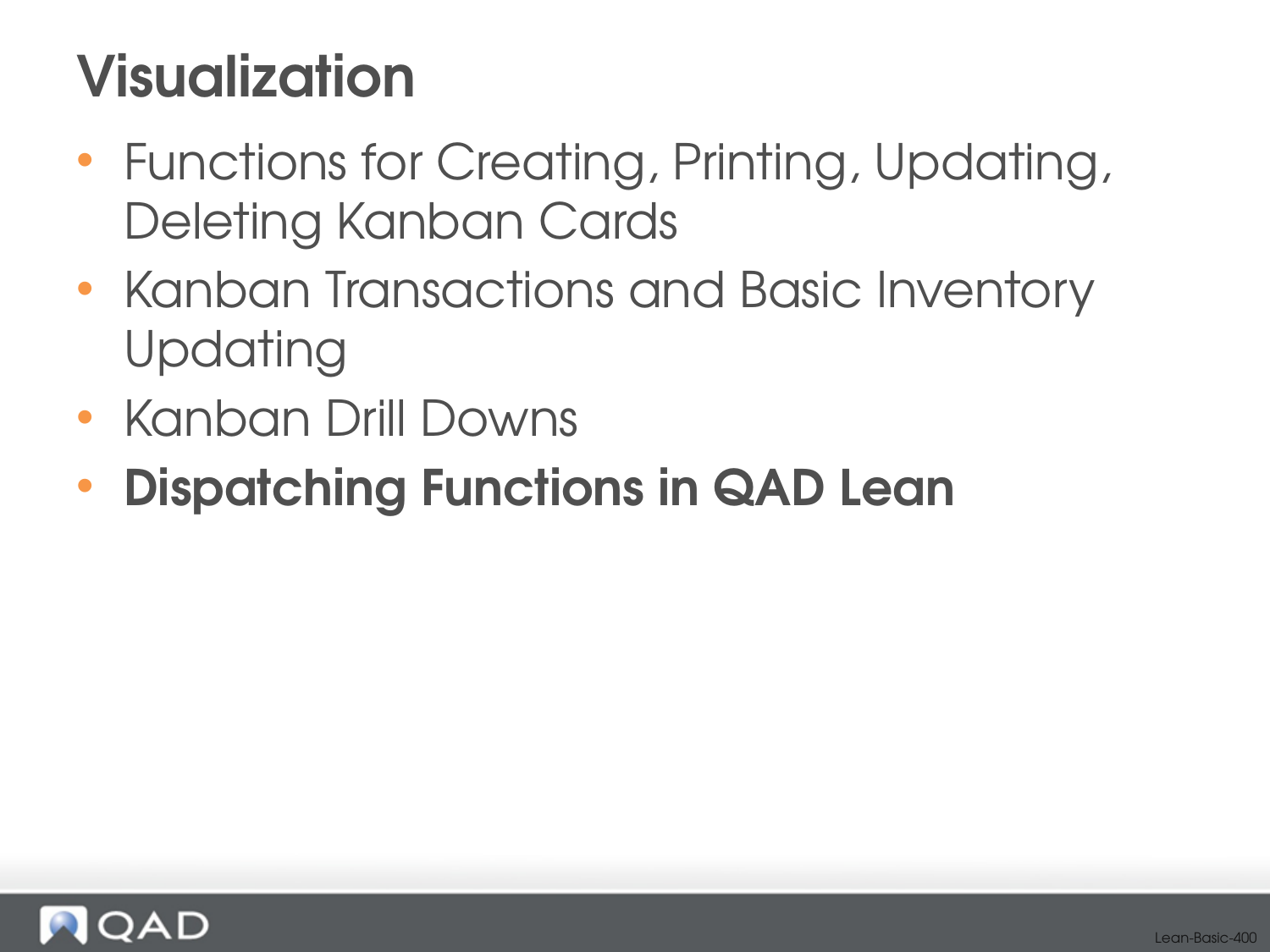

# Visualization
Functions for Creating, Printing, Updating, Deleting Kanban Cards
Kanban Transactions and Basic Inventory Updating
Kanban Drill Downs
Dispatching Functions in QAD Lean
Lean-Basic-400